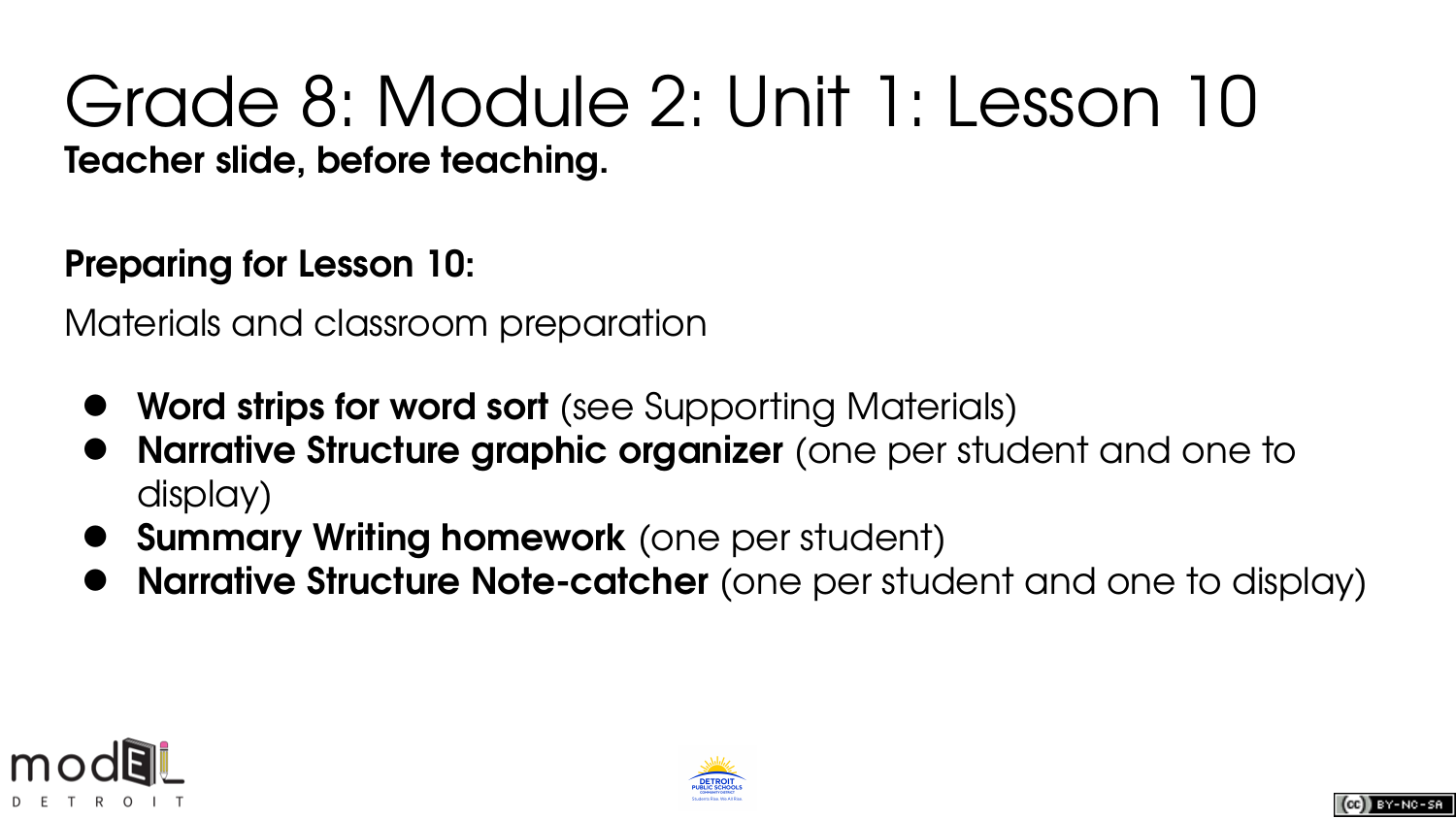

# Grade 8: Module 2: Unit 1: Lesson 10
Teacher slide, before teaching.
Preparing for Lesson 10:
Materials and classroom preparation
Word strips for word sort (see Supporting Materials)
Narrative Structure graphic organizer (one per student and one to display)
Summary Writing homework (one per student)
Narrative Structure Note-catcher (one per student and one to display)